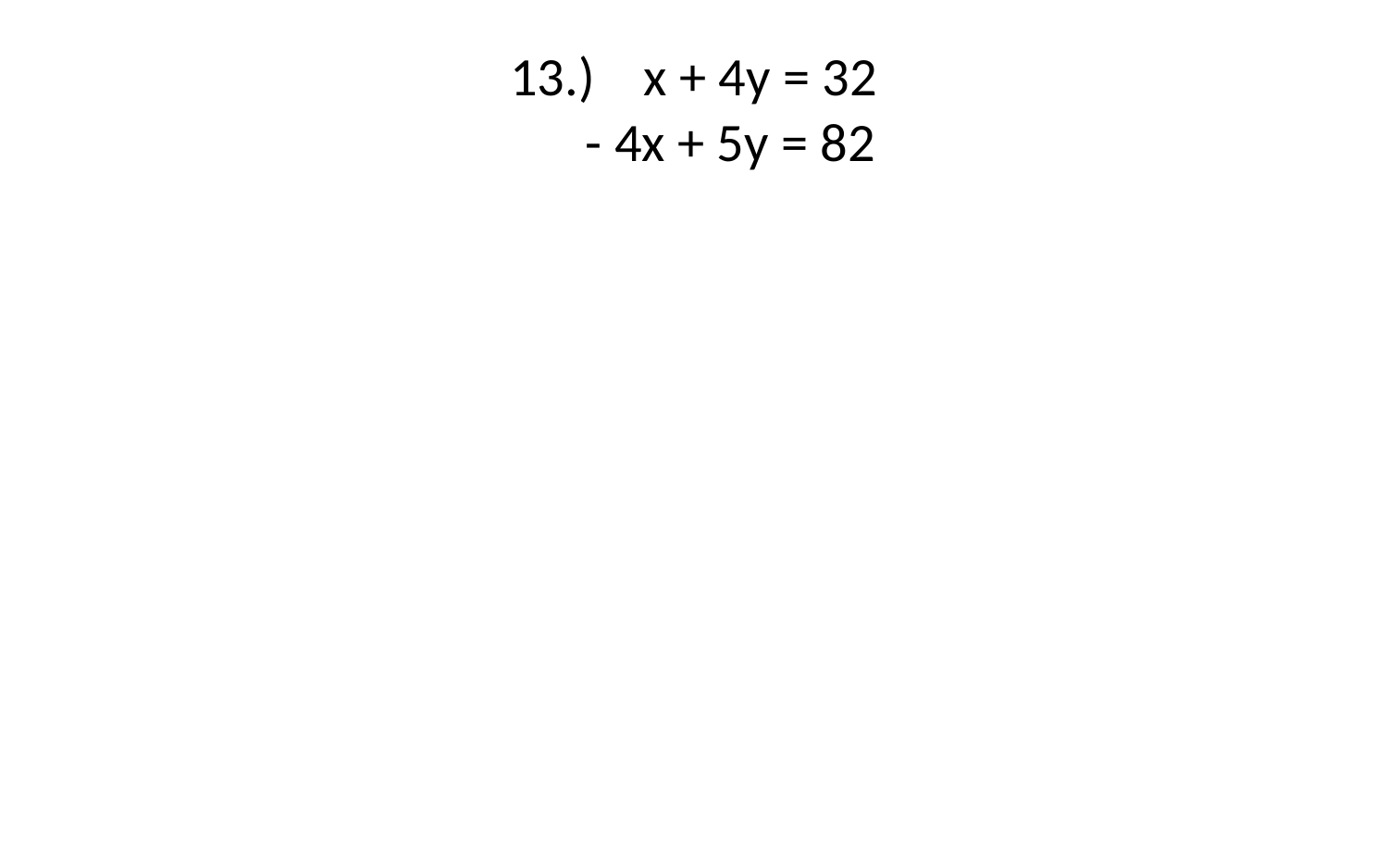

# 13.)    x + 4y = 32        - 4x + 5y = 82